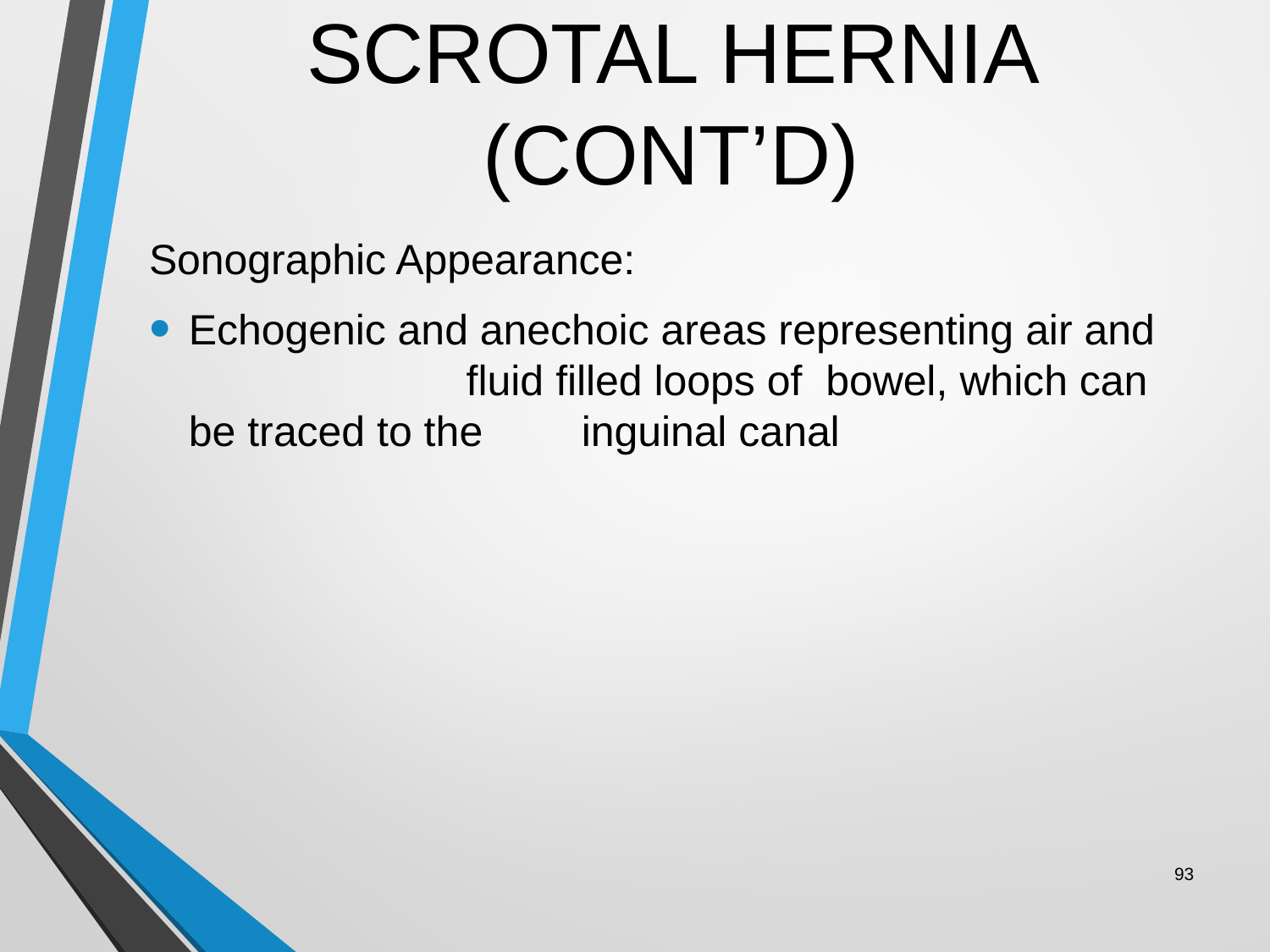

Sonographic Appearance:
Echogenic and anechoic areas representing air and 	  	  fluid filled loops of  bowel, which can be traced to the	 inguinal canal
# SCROTAL HERNIA (CONT’D)
93